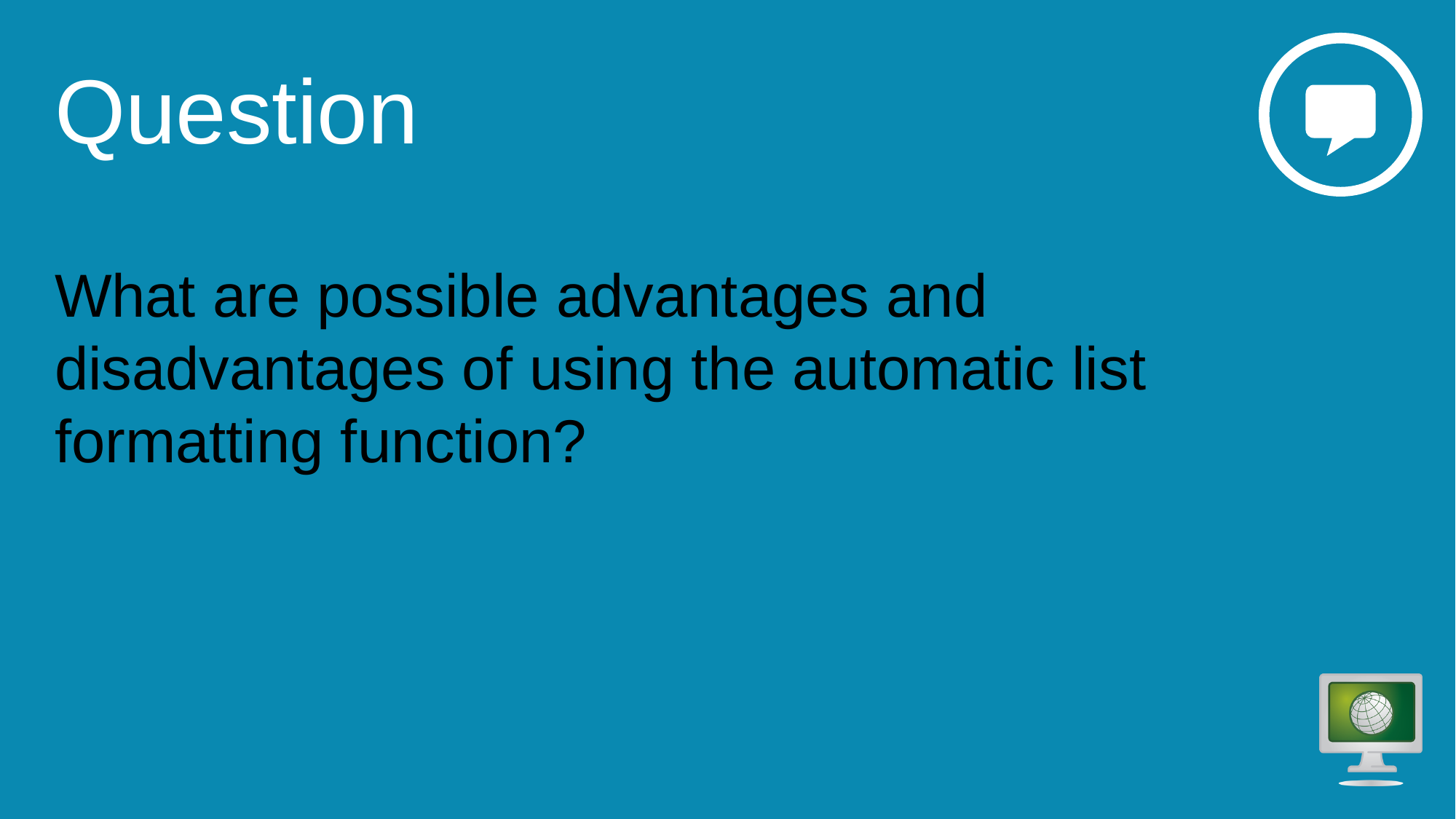

# Question 5
What are possible advantages and disadvantages of using the automatic list formatting function?